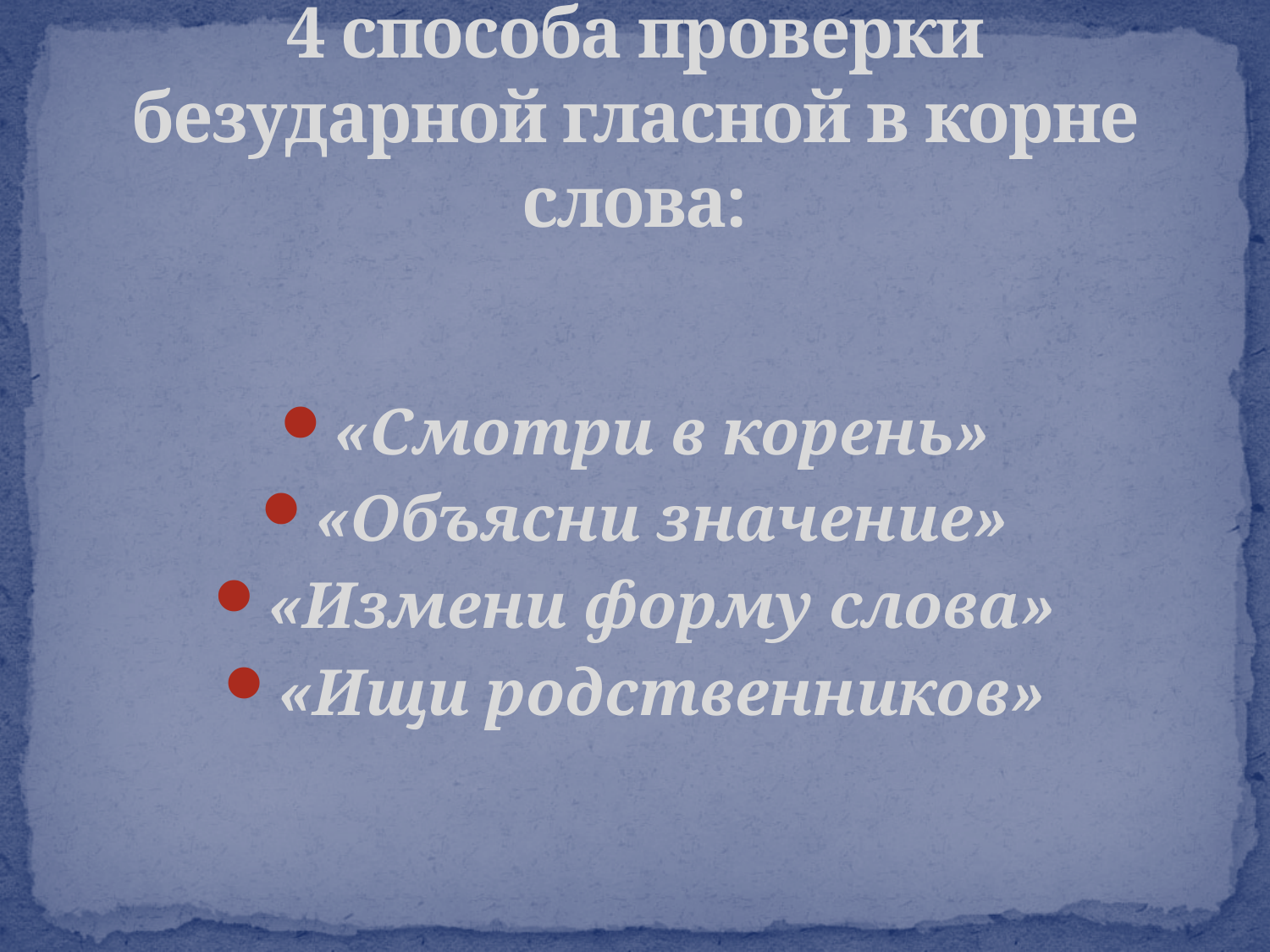

# 4 способа проверки безударной гласной в корне слова:

«Смотри в корень»
«Объясни значение»
«Измени форму слова»
«Ищи родственников»